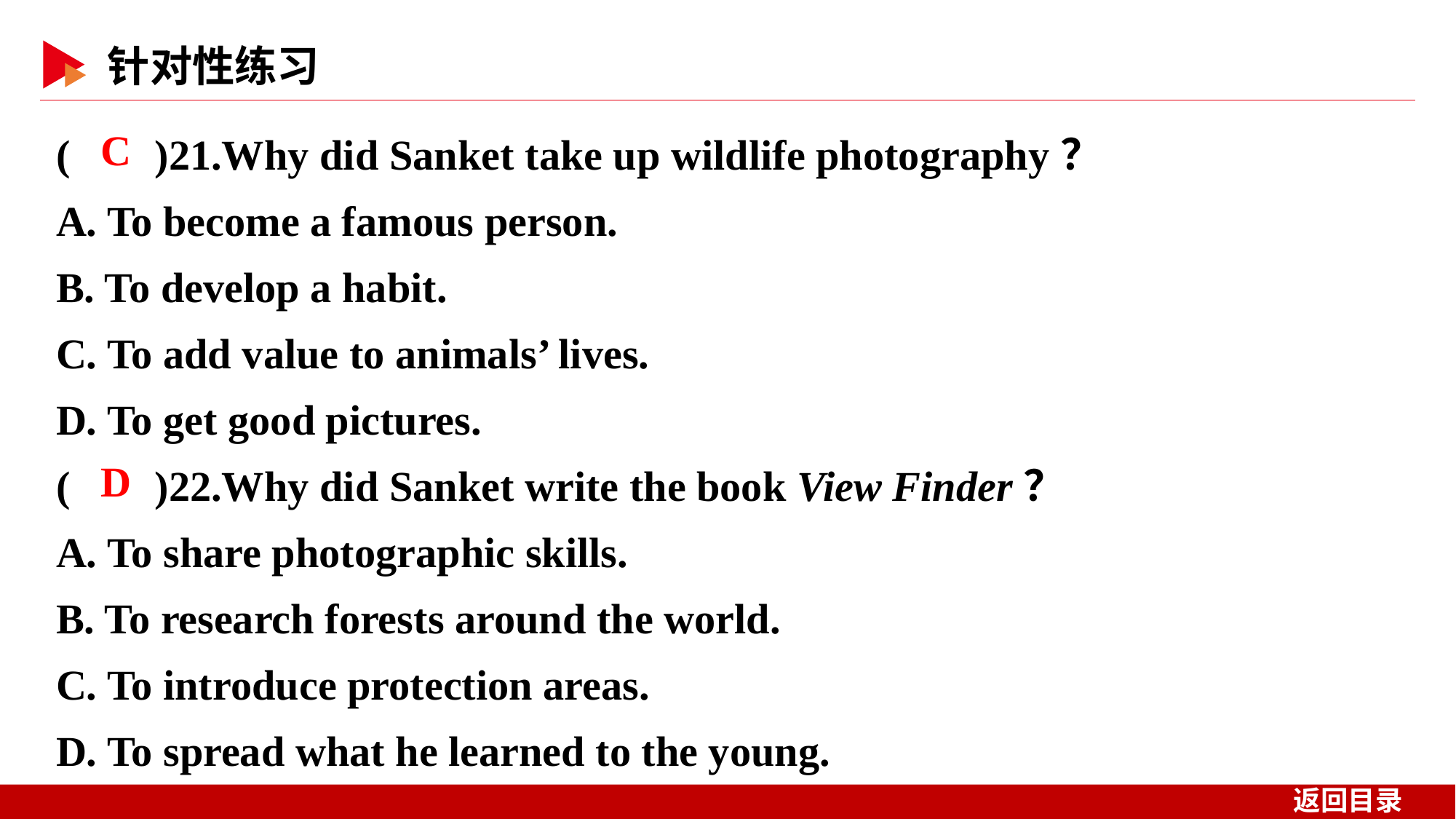

(        )21.Why did Sanket take up wildlife photography？
A. To become a famous person.
B. To develop a habit.
C. To add value to animals’ lives.
D. To get good pictures.
(        )22.Why did Sanket write the book View Finder？
A. To share photographic skills.
B. To research forests around the world.
C. To introduce protection areas.
D. To spread what he learned to the young.
   C
   D